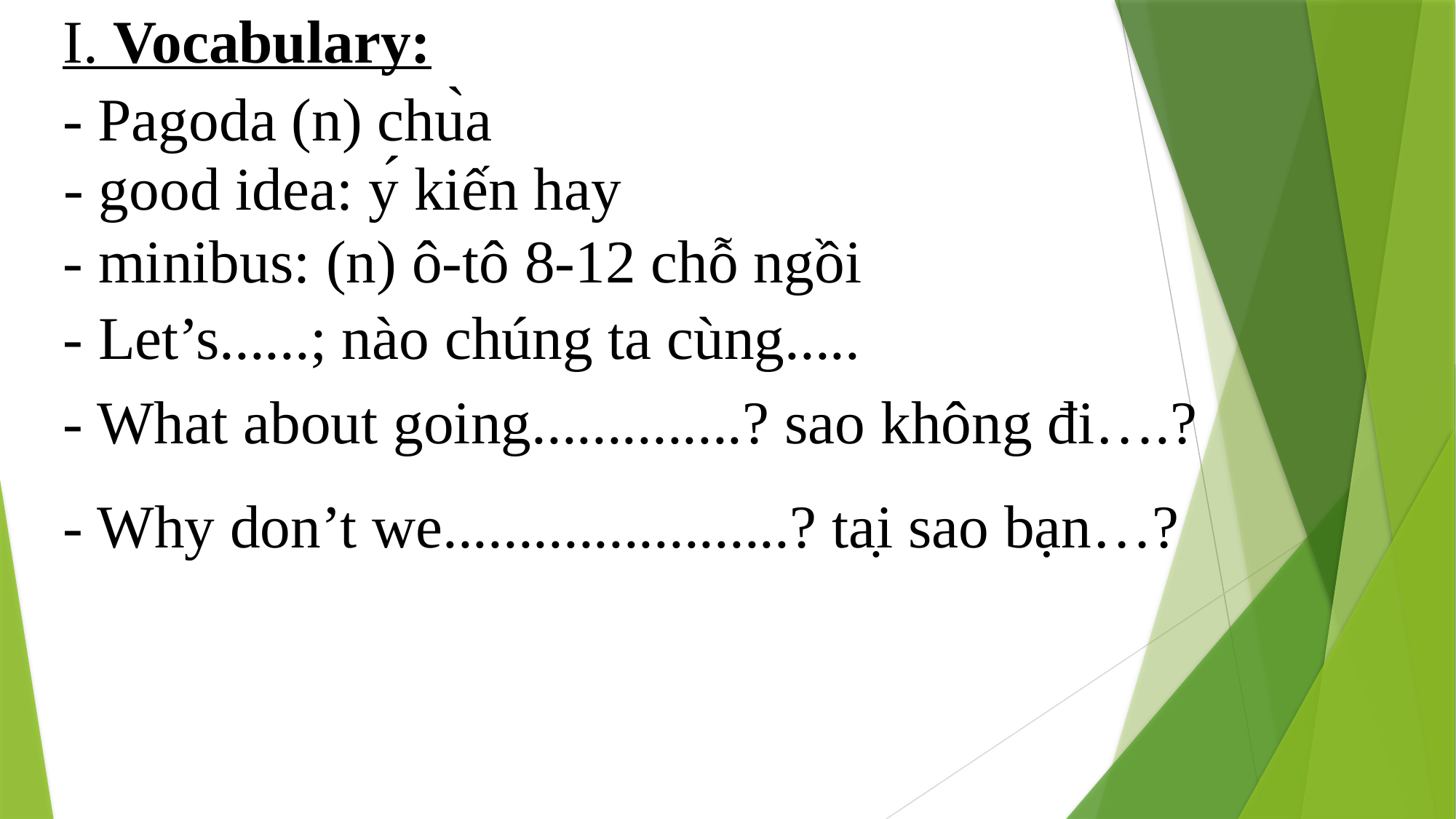

I. Vocabulary:
- Pagoda (n) chùa
- good idea: ý kiến hay
- minibus: (n) ô-tô 8-12 chỗ ngồi
- Let’s......; nào chúng ta cùng.....
- What about going..............? sao không đi….?
- Why don’t we.......................? tại sao bạn…?